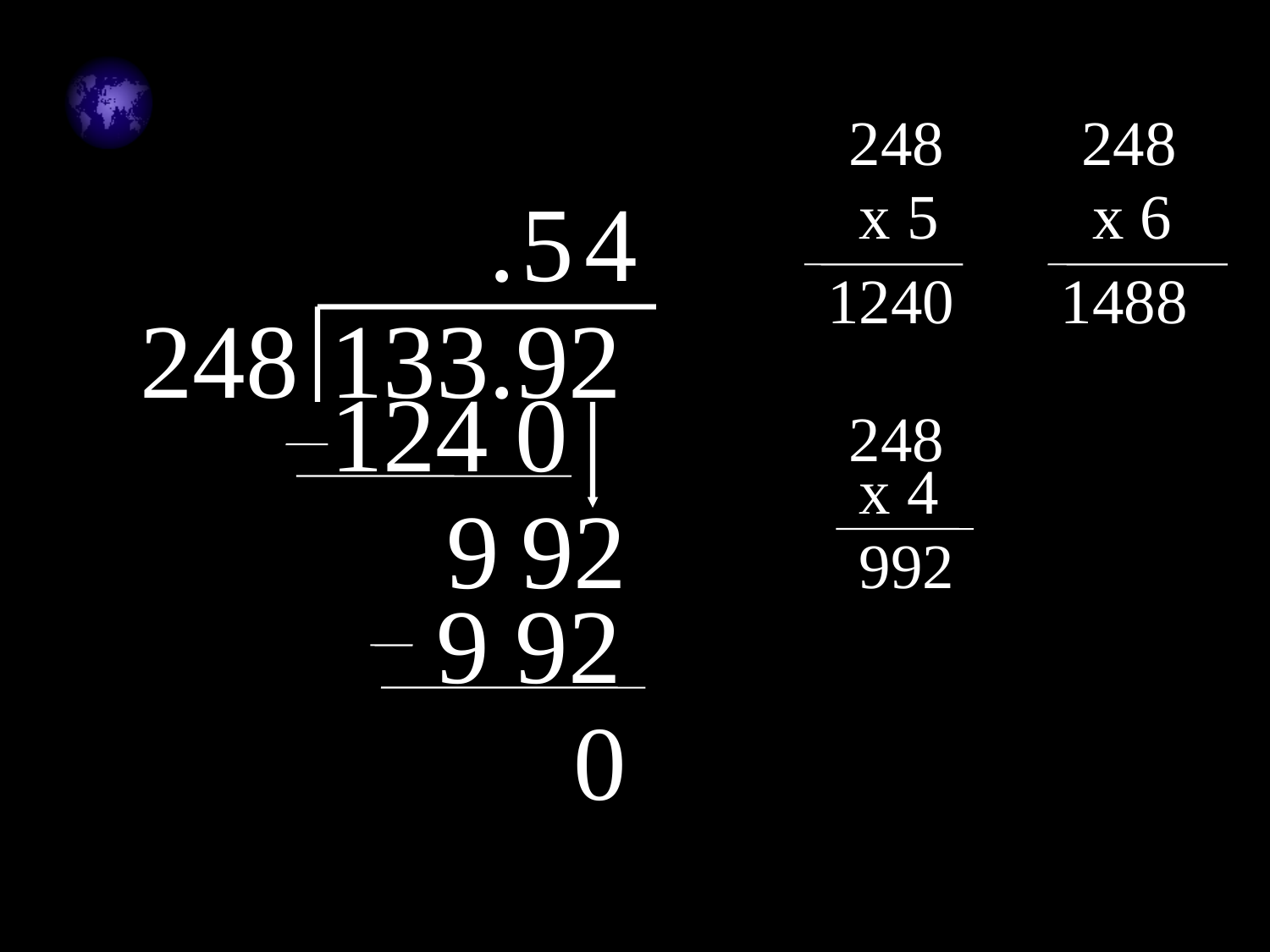

248
248
.
5
4
x 5
x 6
1240
1488

248
133.92

124 0
248

x 4

9
9
2
992

9 92

0